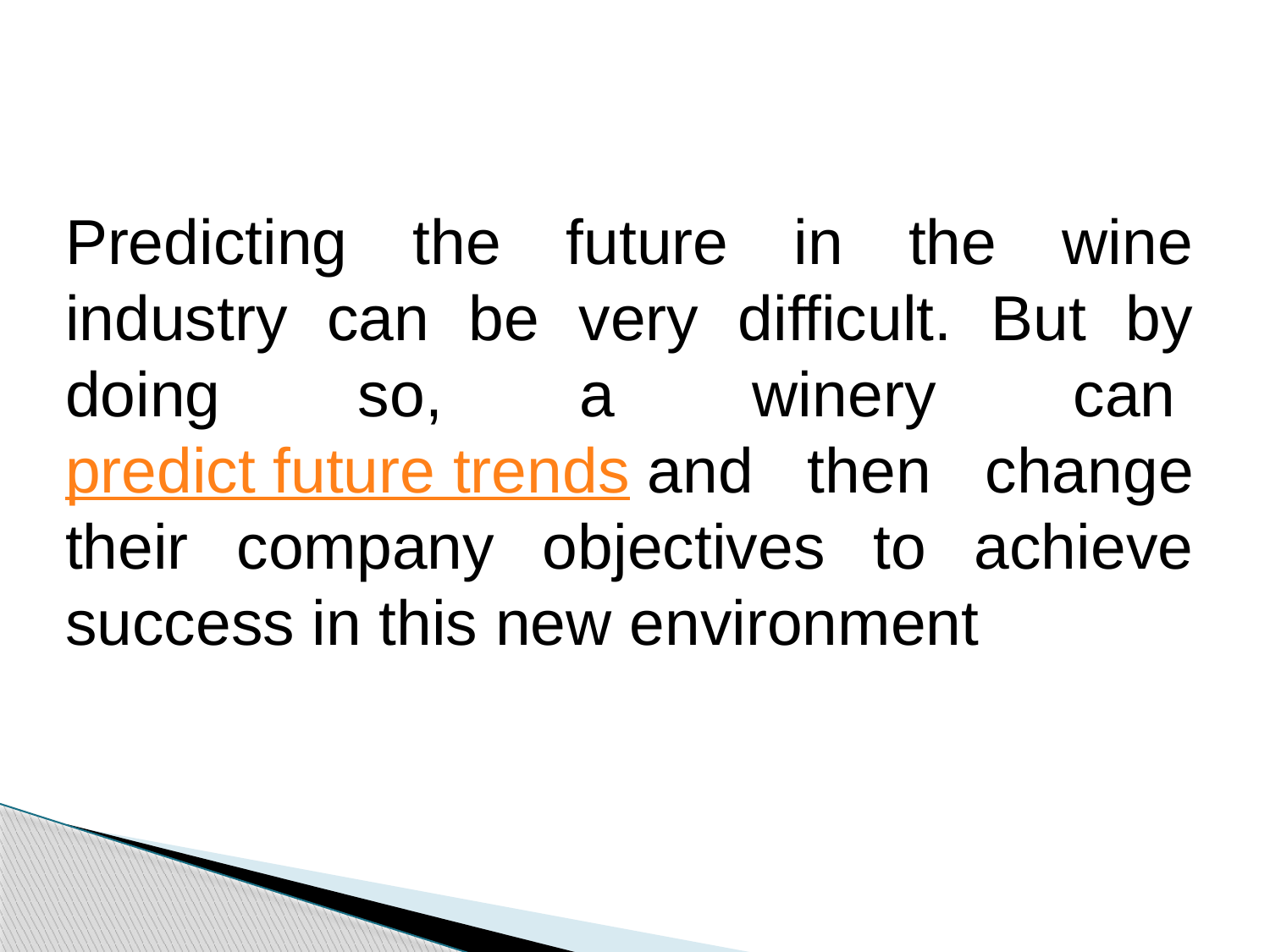

Predicting the future in the wine industry can be very difficult. But by doing so, a winery can predict future trends and then change their company objectives to achieve success in this new environment